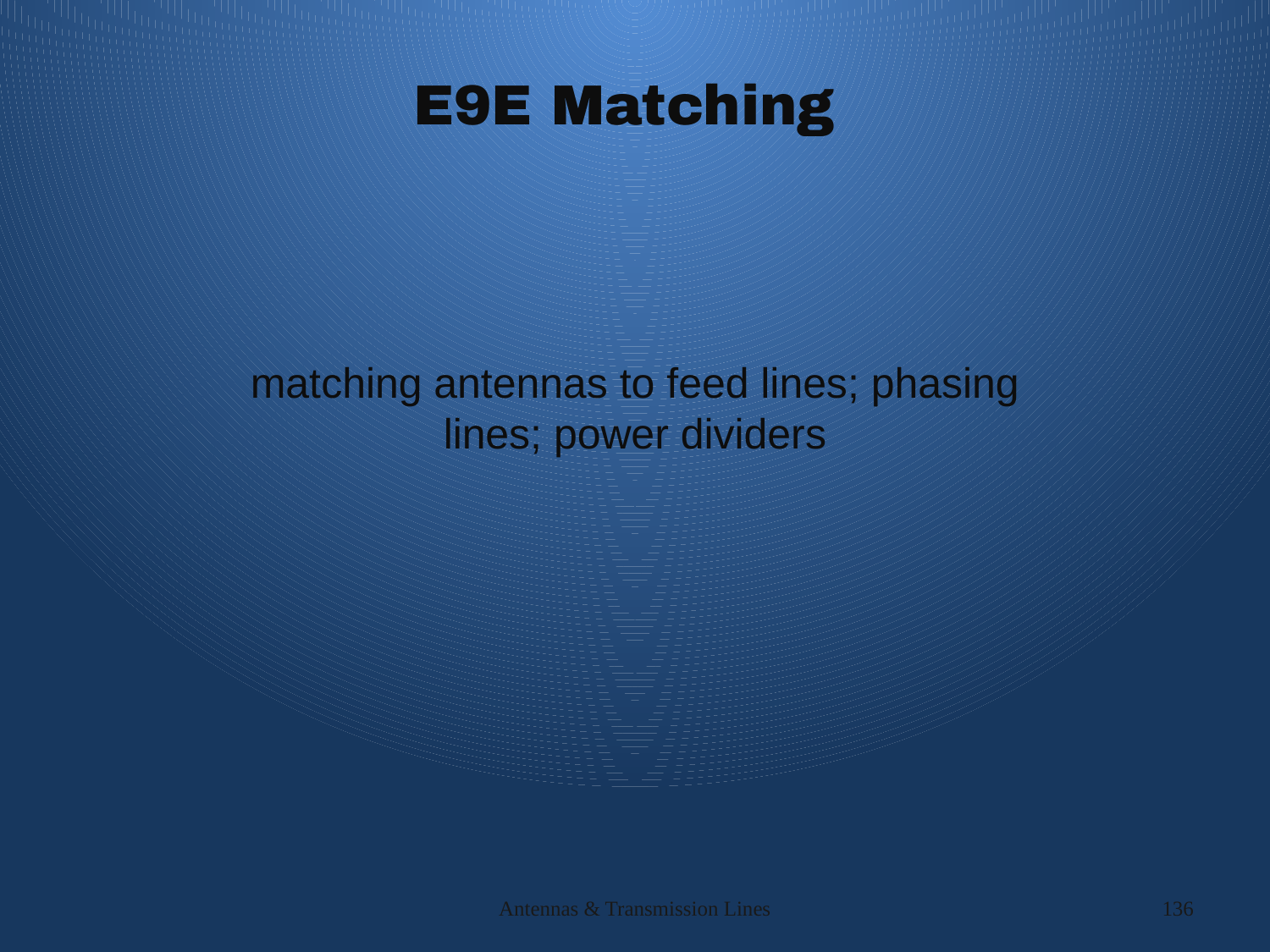

# E9E Matching
matching antennas to feed lines; phasing lines; power dividers
Antennas & Transmission Lines
136